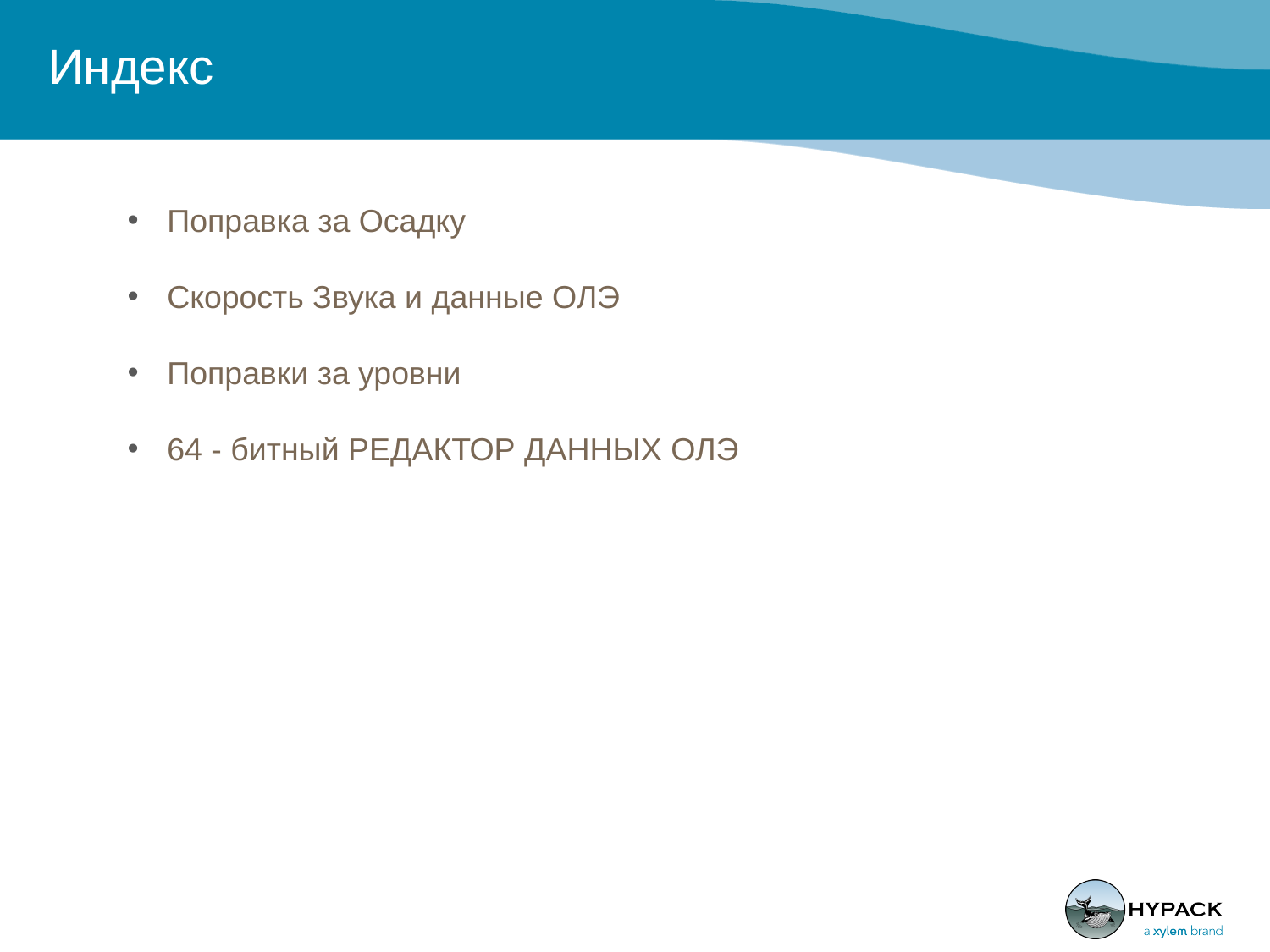

# Индекс
Поправка за Осадку

Скорость Звука и данные ОЛЭ

Поправки за уровни

64 - битный РЕДАКТОР ДАННЫХ ОЛЭ